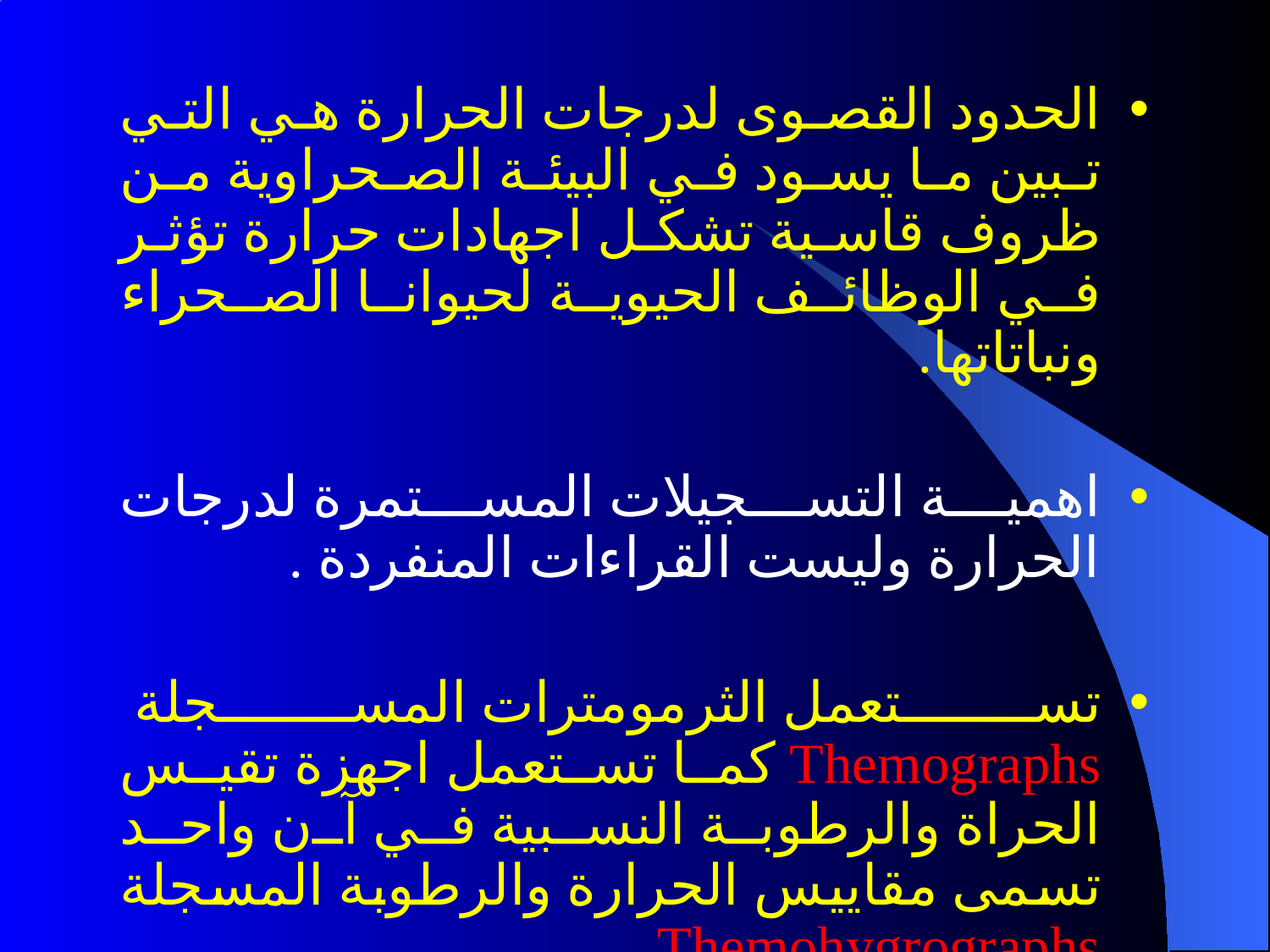

الحدود القصوى لدرجات الحرارة هي التي تبين ما يسود في البيئة الصحراوية من ظروف قاسية تشكل اجهادات حرارة تؤثر في الوظائف الحيوية لحيوانا الصحراء ونباتاتها.

اهمية التسجيلات المستمرة لدرجات الحرارة وليست القراءات المنفردة .

تستعمل الثرمومترات المسجلة  Themographs كما تستعمل اجهزة تقيس الحراة والرطوبة النسبية في آن واحد تسمى مقاييس الحرارة والرطوبة المسجلة Themohygrographs